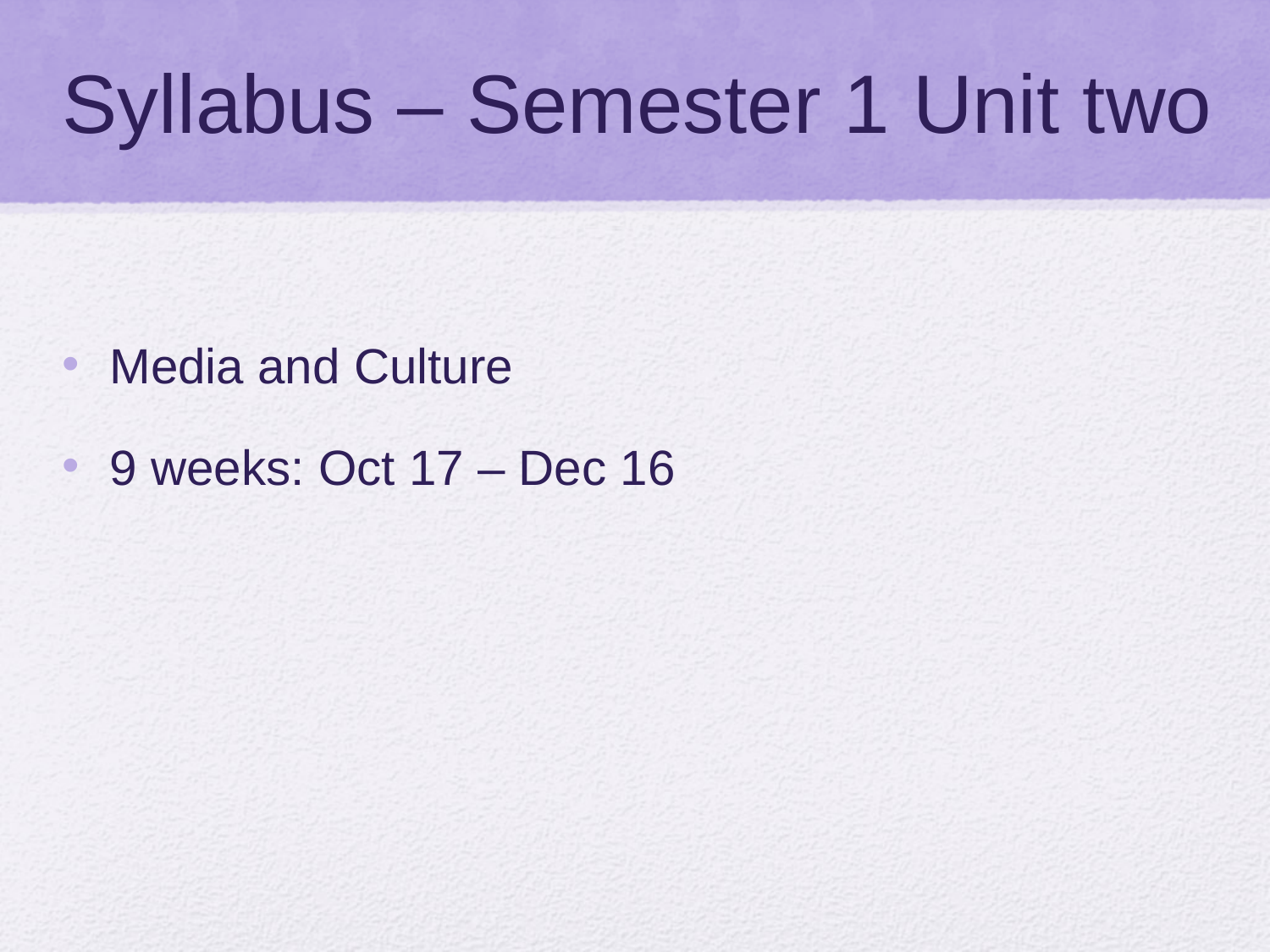

# Syllabus – Semester 1 Unit two
Media and Culture
9 weeks: Oct 17 – Dec 16